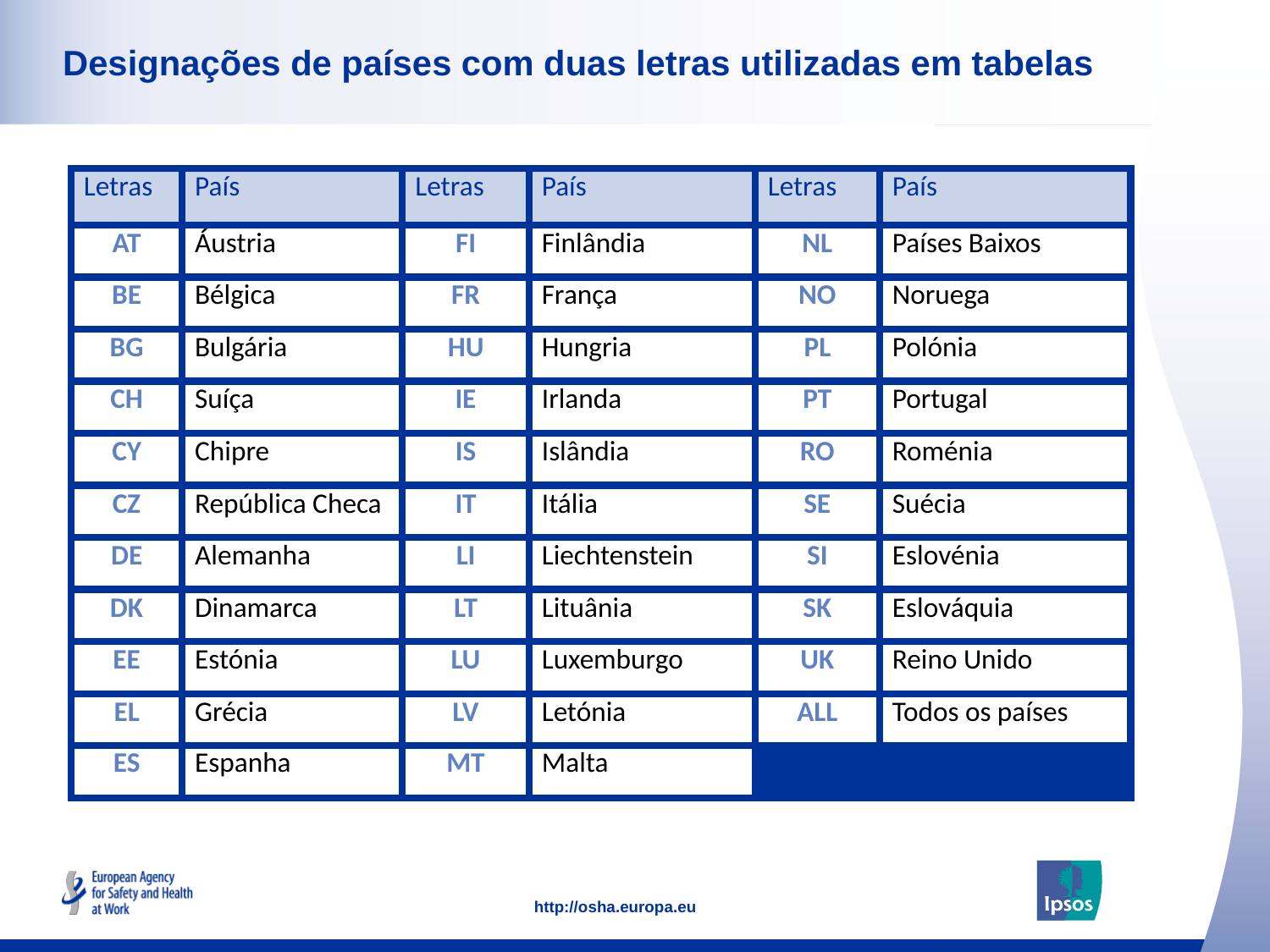

# Designações de países com duas letras utilizadas em tabelas
| Letras | País | Letras | País | Letras | País |
| --- | --- | --- | --- | --- | --- |
| AT | Áustria | FI | Finlândia | NL | Países Baixos |
| BE | Bélgica | FR | França | NO | Noruega |
| BG | Bulgária | HU | Hungria | PL | Polónia |
| CH | Suíça | IE | Irlanda | PT | Portugal |
| CY | Chipre | IS | Islândia | RO | Roménia |
| CZ | República Checa | IT | Itália | SE | Suécia |
| DE | Alemanha | LI | Liechtenstein | SI | Eslovénia |
| DK | Dinamarca | LT | Lituânia | SK | Eslováquia |
| EE | Estónia | LU | Luxemburgo | UK | Reino Unido |
| EL | Grécia | LV | Letónia | ALL | Todos os países |
| ES | Espanha | MT | Malta |  |  |
Click to add text here